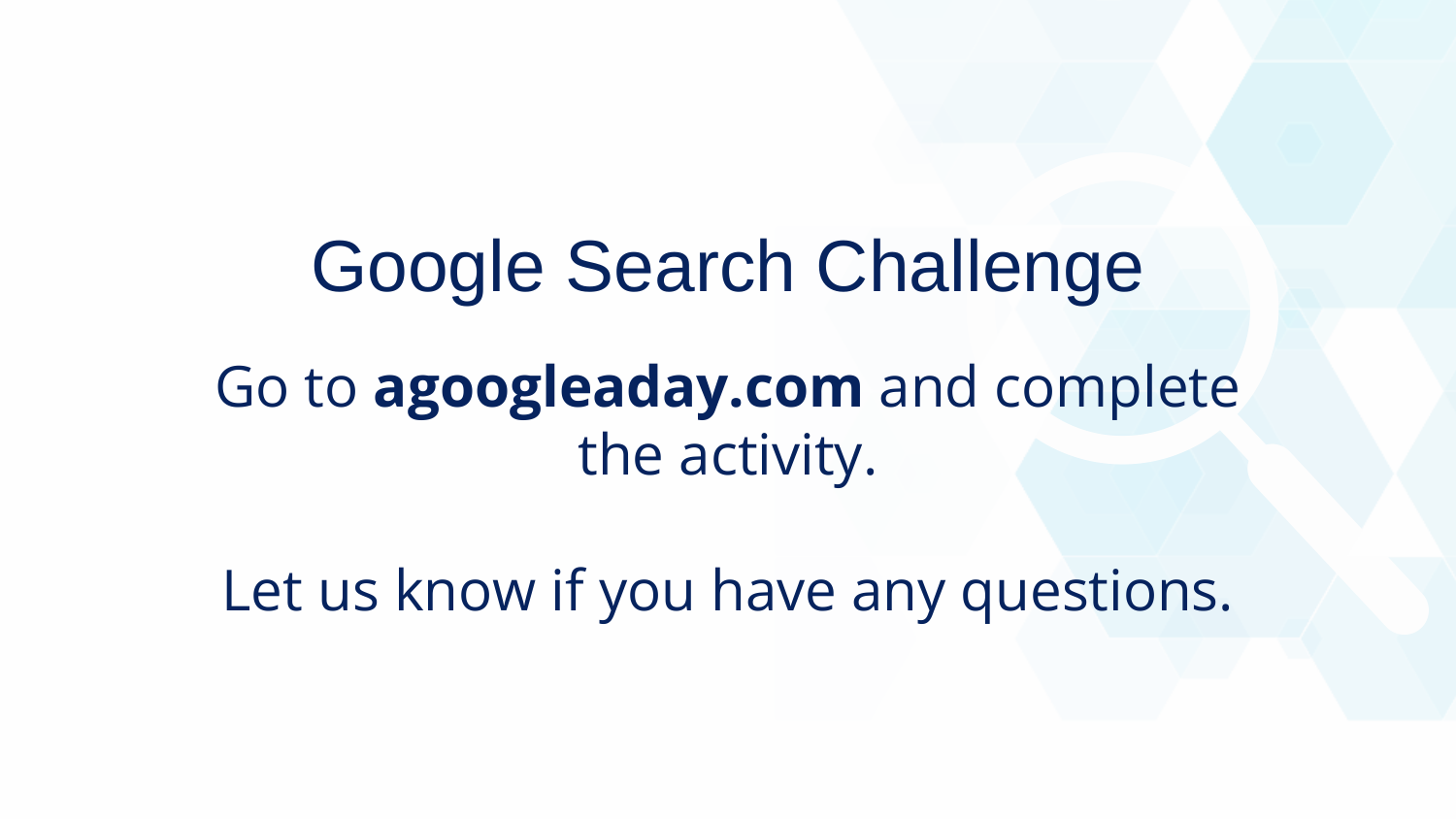

Google Search Challenge
Go to agoogleaday.com and complete the activity.

Let us know if you have any questions.